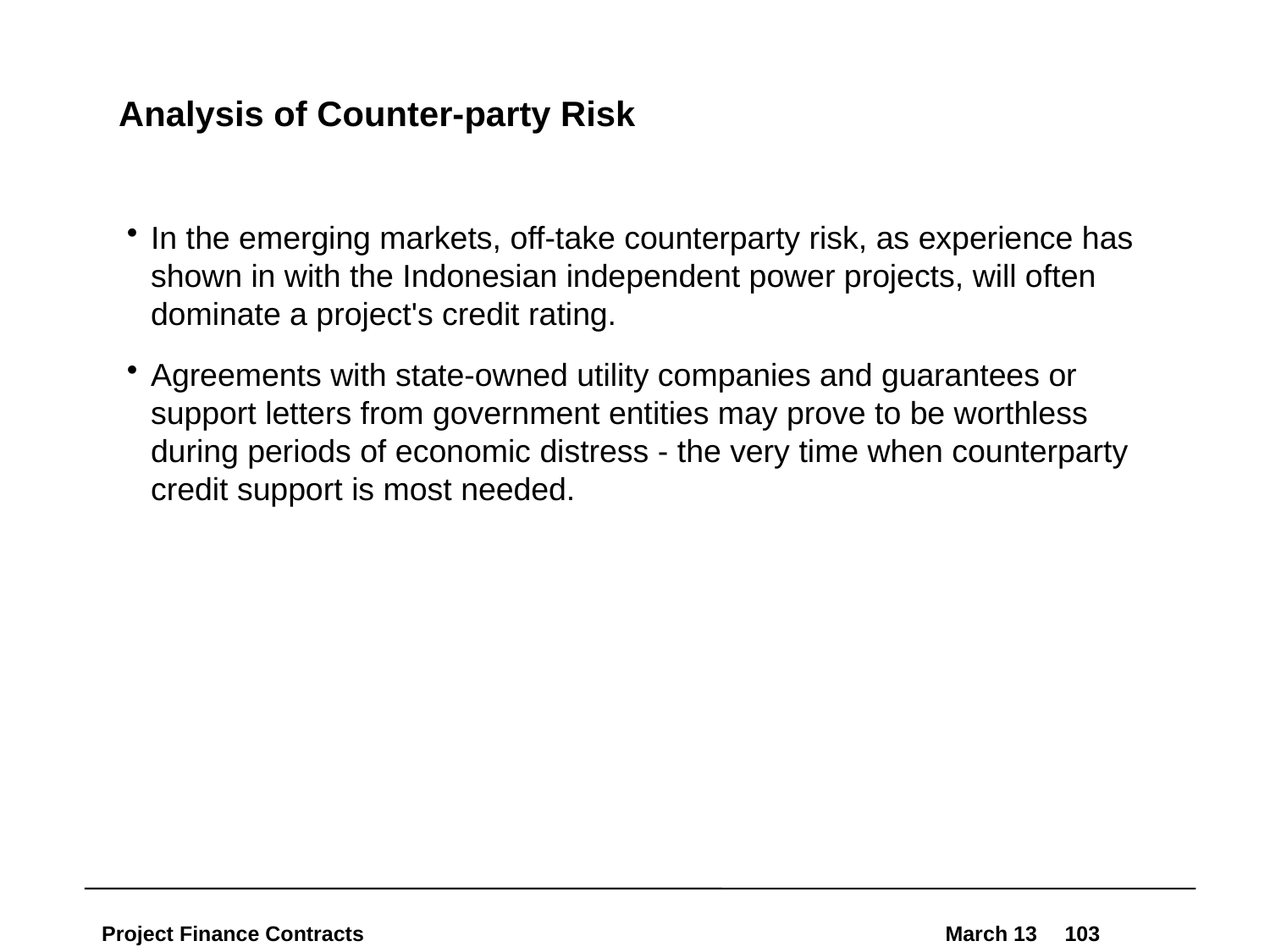

# Analysis of Counter-party Risk
In the emerging markets, off-take counterparty risk, as experience has shown in with the Indonesian independent power projects, will often dominate a project's credit rating.
Agreements with state-owned utility companies and guarantees or support letters from government entities may prove to be worthless during periods of economic distress - the very time when counterparty credit support is most needed.